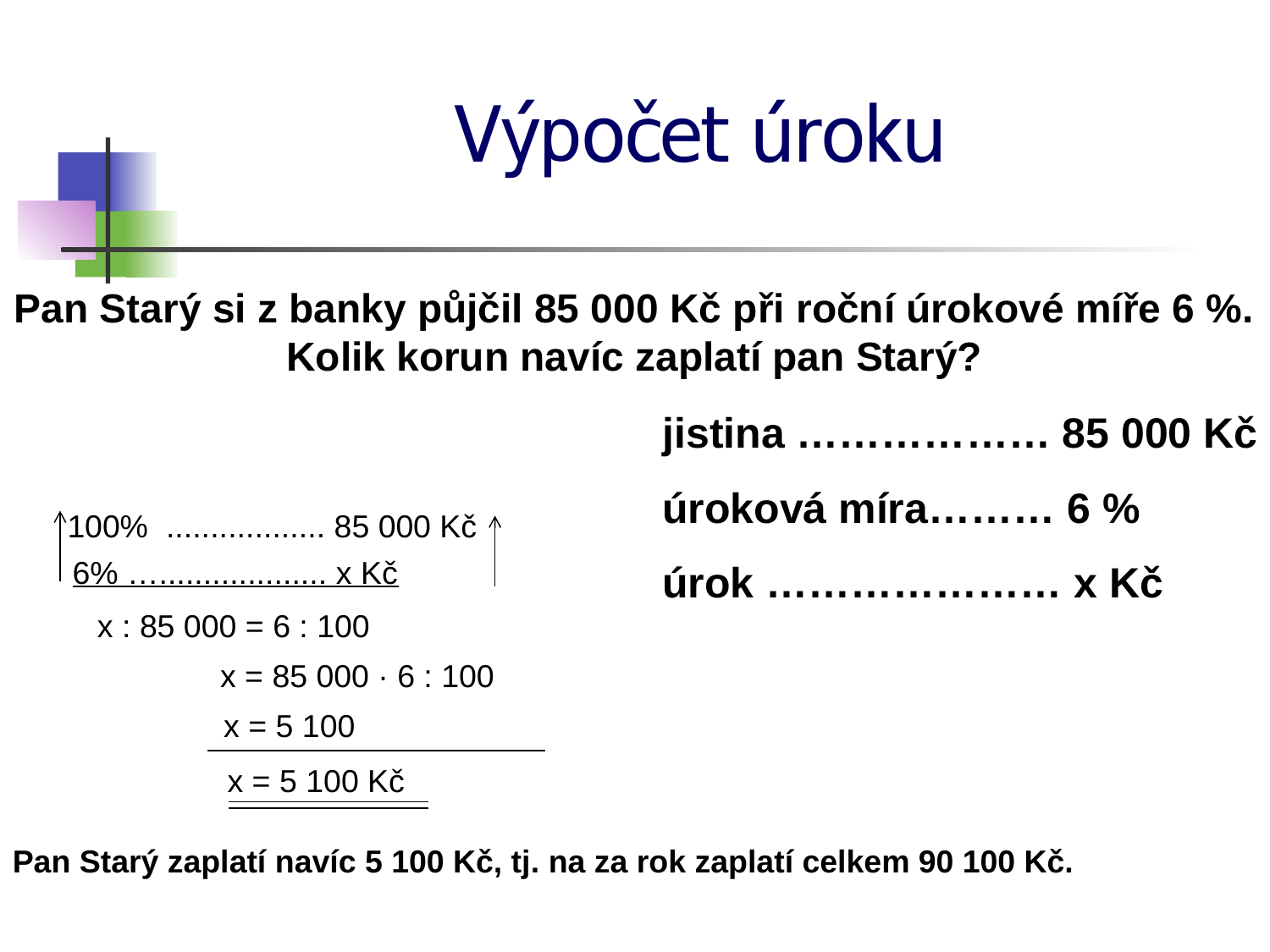

# Výpočet úroku
Pan Starý si z banky půjčil 85 000 Kč při roční úrokové míře 6 %. Kolik korun navíc zaplatí pan Starý?
jistina ……………… 85 000 Kč
úroková míra……… 6 %
100%  .................. 85 000 Kč
6% …................... x Kč
úrok ………………… x Kč
x : 85 000 = 6 : 100
x = 85 000 · 6 : 100
x = 5 100
x = 5 100 Kč
Pan Starý zaplatí navíc 5 100 Kč, tj. na za rok zaplatí celkem 90 100 Kč.